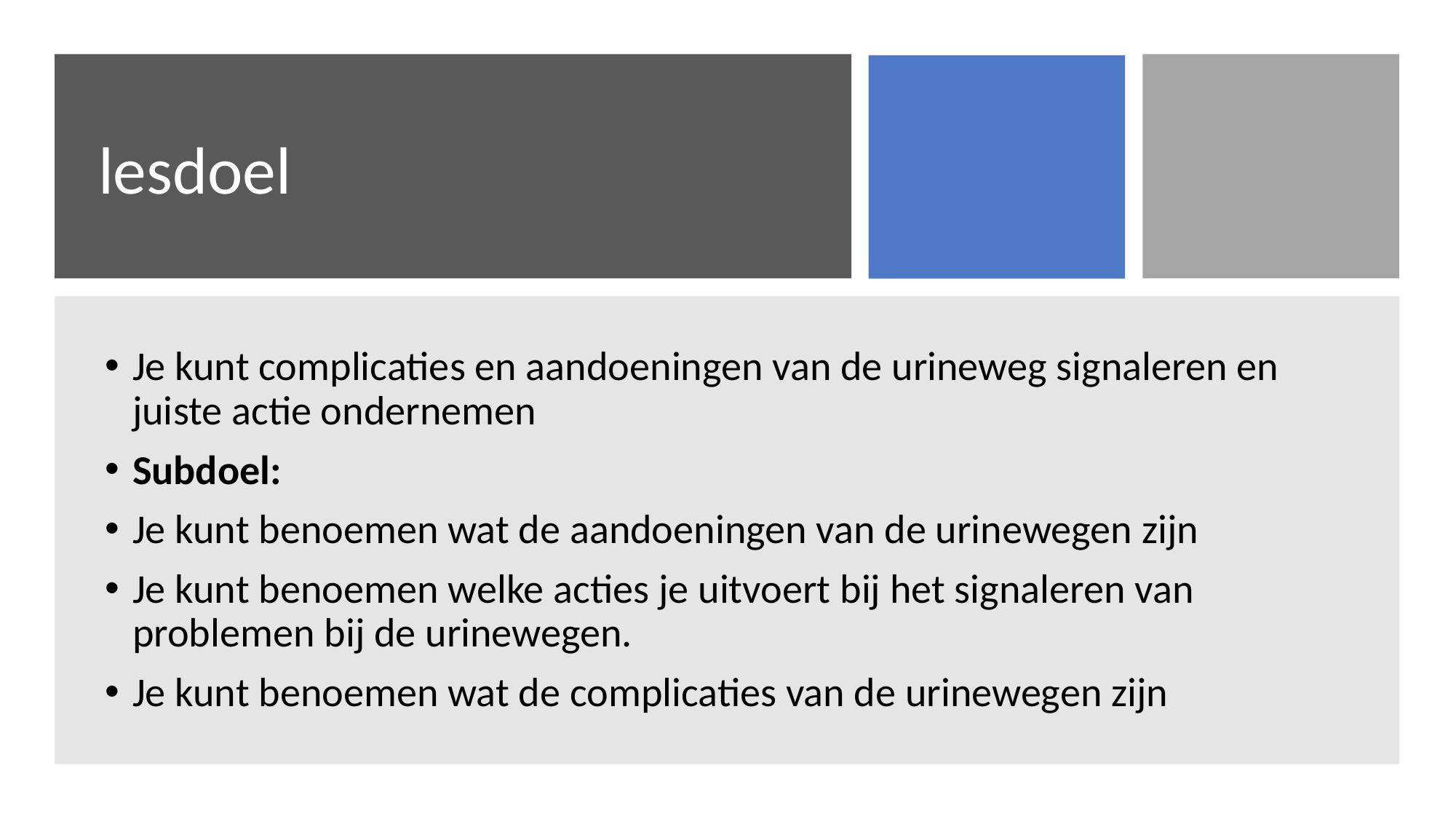

# lesdoel

Je kunt complicaties en aandoeningen van de urineweg signaleren en juiste actie ondernemen
Subdoel:
Je kunt benoemen wat de aandoeningen van de urinewegen zijn
Je kunt benoemen welke acties je uitvoert bij het signaleren van problemen bij de urinewegen.
Je kunt benoemen wat de complicaties van de urinewegen zijn